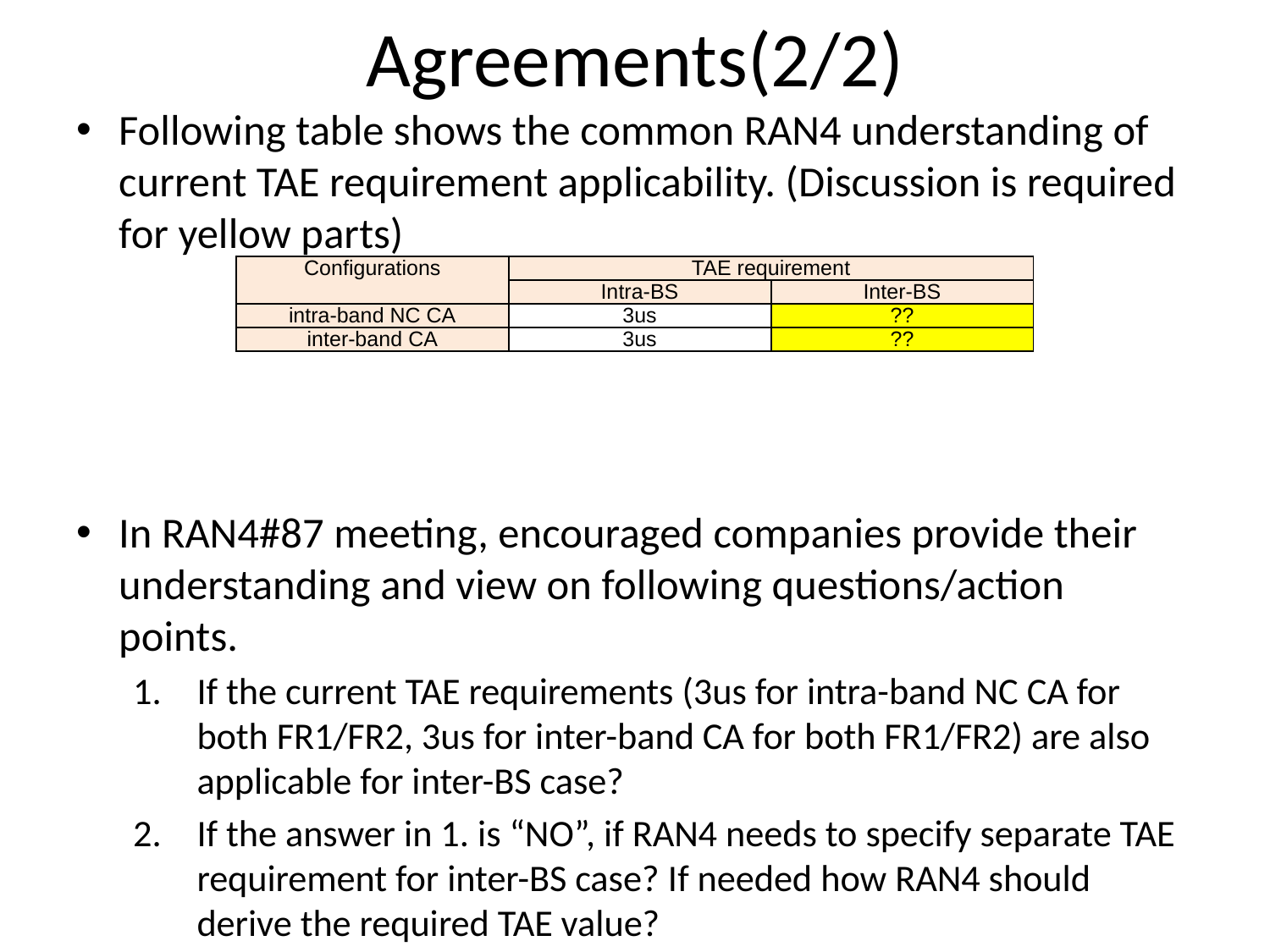

# Agreements(2/2)
Following table shows the common RAN4 understanding of current TAE requirement applicability. (Discussion is required for yellow parts)

In RAN4#87 meeting, encouraged companies provide their understanding and view on following questions/action points.
If the current TAE requirements (3us for intra-band NC CA for both FR1/FR2, 3us for inter-band CA for both FR1/FR2) are also applicable for inter-BS case?
If the answer in 1. is “NO”, if RAN4 needs to specify separate TAE requirement for inter-BS case? If needed how RAN4 should derive the required TAE value?

| Configurations | TAE requirement |  |
| --- | --- | --- |
|  | Intra-BS | Inter-BS |
| intra-band NC CA | 3us | ?? |
| inter-band CA | 3us | ?? |